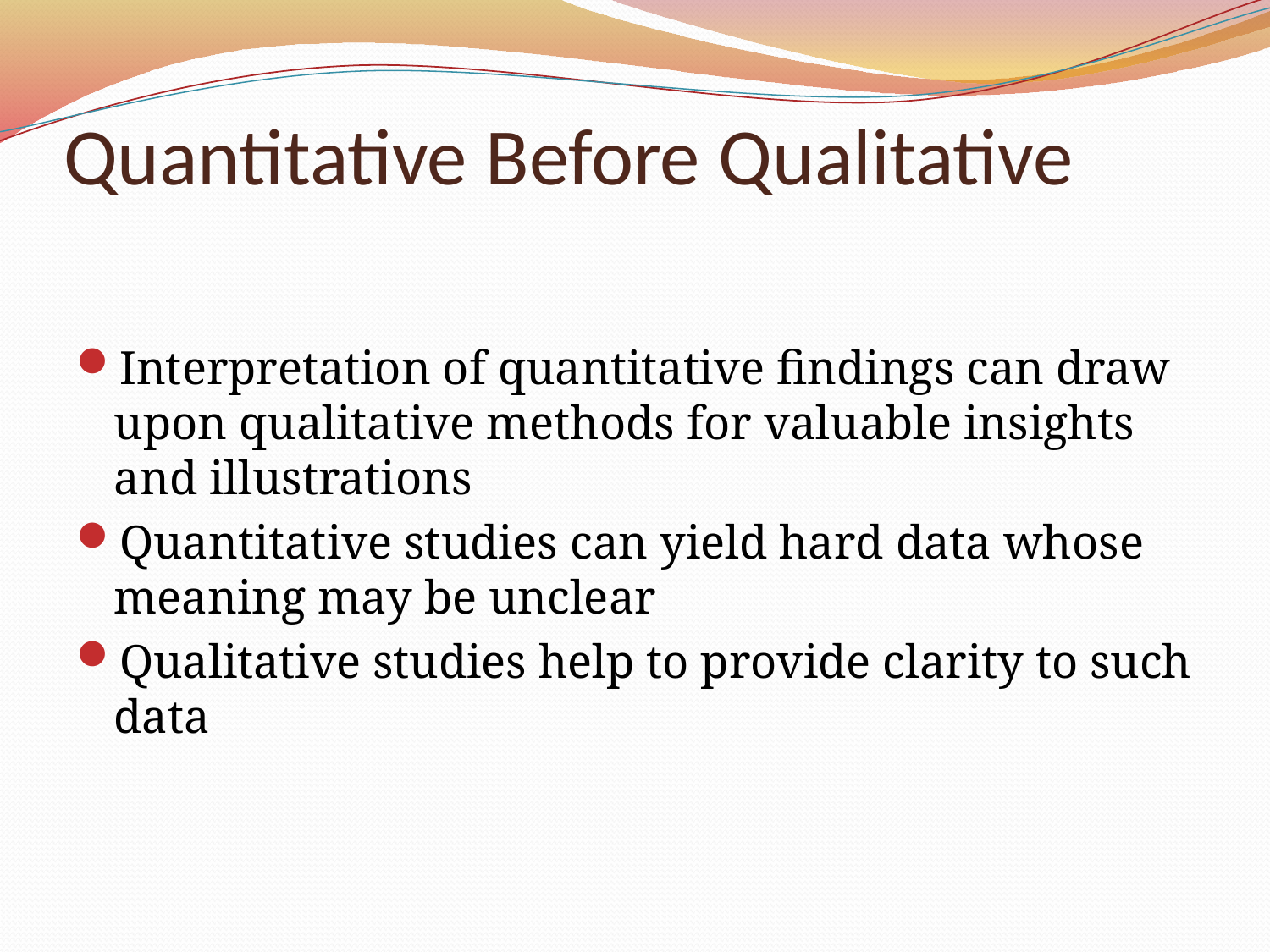

# Quantitative Before Qualitative

Interpretation of quantitative findings can draw upon qualitative methods for valuable insights and illustrations
Quantitative studies can yield hard data whose meaning may be unclear
Qualitative studies help to provide clarity to such data